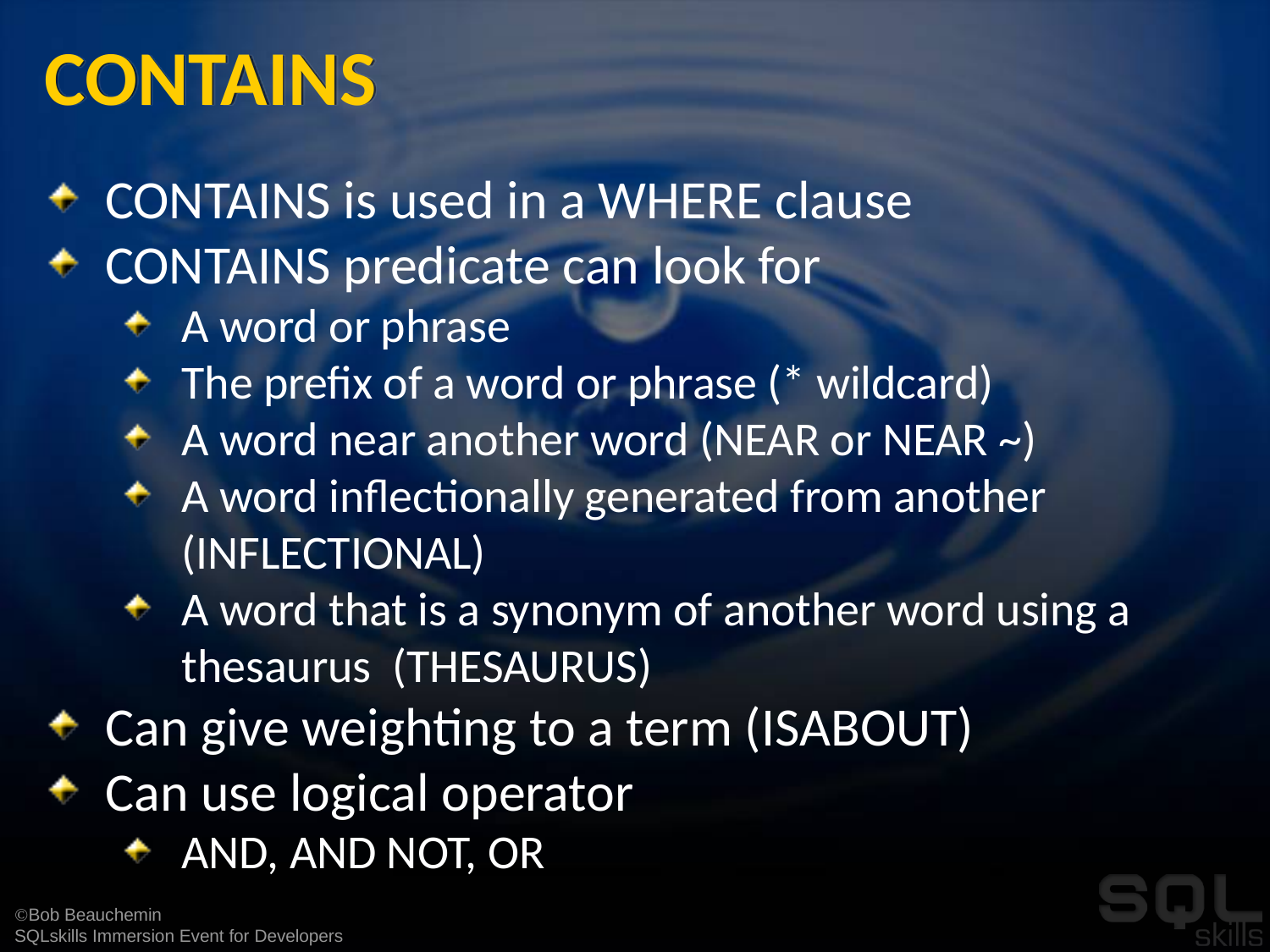

# CONTAINS
CONTAINS is used in a WHERE clause
CONTAINS predicate can look for
A word or phrase
The prefix of a word or phrase (* wildcard)
A word near another word (NEAR or NEAR ~)
A word inflectionally generated from another (INFLECTIONAL)
A word that is a synonym of another word using a thesaurus  (THESAURUS)
Can give weighting to a term (ISABOUT)
Can use logical operator
AND, AND NOT, OR